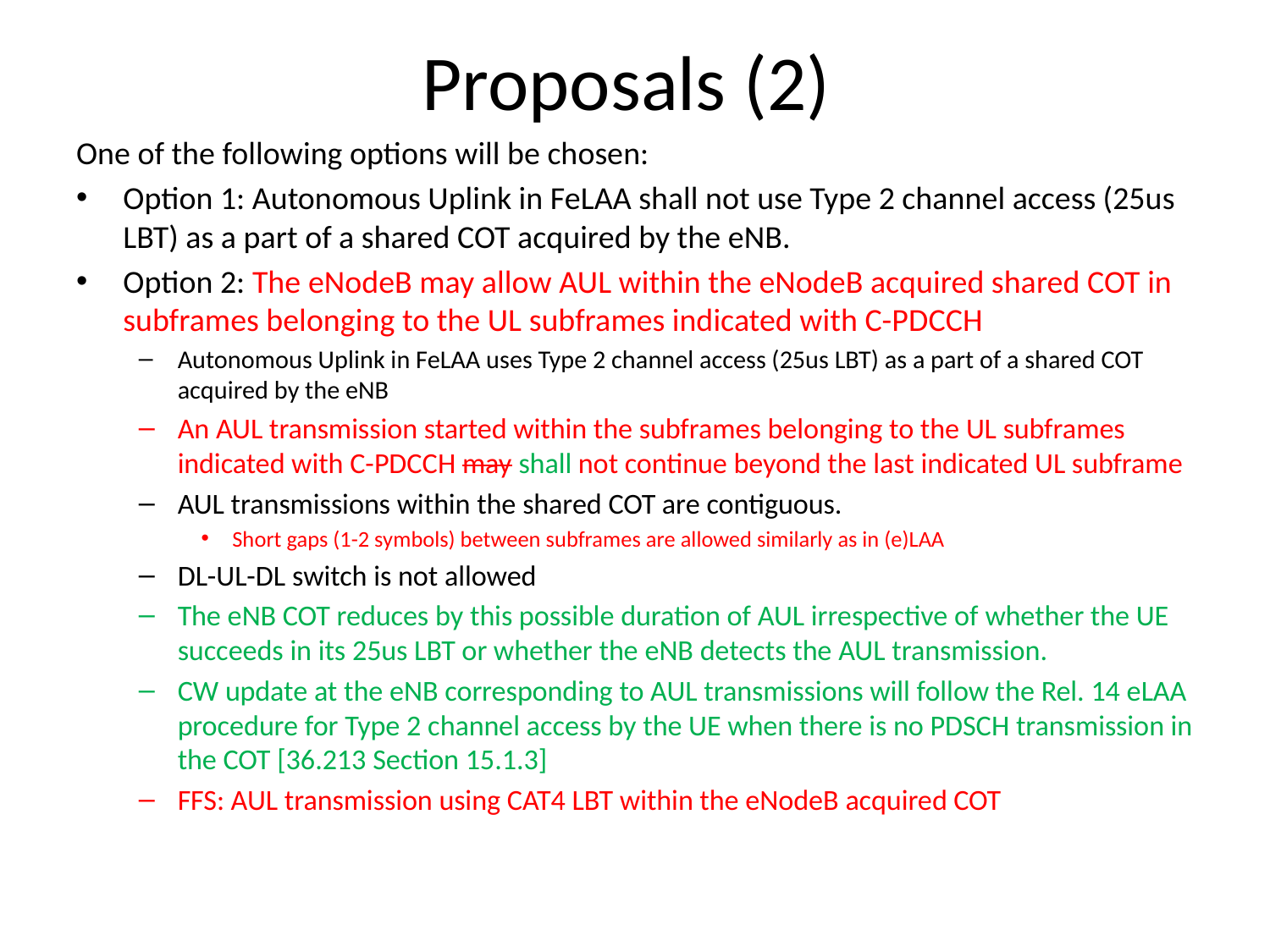

# Proposals (2)
One of the following options will be chosen:
Option 1: Autonomous Uplink in FeLAA shall not use Type 2 channel access (25us LBT) as a part of a shared COT acquired by the eNB.
Option 2: The eNodeB may allow AUL within the eNodeB acquired shared COT in subframes belonging to the UL subframes indicated with C-PDCCH
Autonomous Uplink in FeLAA uses Type 2 channel access (25us LBT) as a part of a shared COT acquired by the eNB
An AUL transmission started within the subframes belonging to the UL subframes indicated with C-PDCCH may shall not continue beyond the last indicated UL subframe
AUL transmissions within the shared COT are contiguous.
Short gaps (1-2 symbols) between subframes are allowed similarly as in (e)LAA
DL-UL-DL switch is not allowed
The eNB COT reduces by this possible duration of AUL irrespective of whether the UE succeeds in its 25us LBT or whether the eNB detects the AUL transmission.
CW update at the eNB corresponding to AUL transmissions will follow the Rel. 14 eLAA procedure for Type 2 channel access by the UE when there is no PDSCH transmission in the COT [36.213 Section 15.1.3]
FFS: AUL transmission using CAT4 LBT within the eNodeB acquired COT